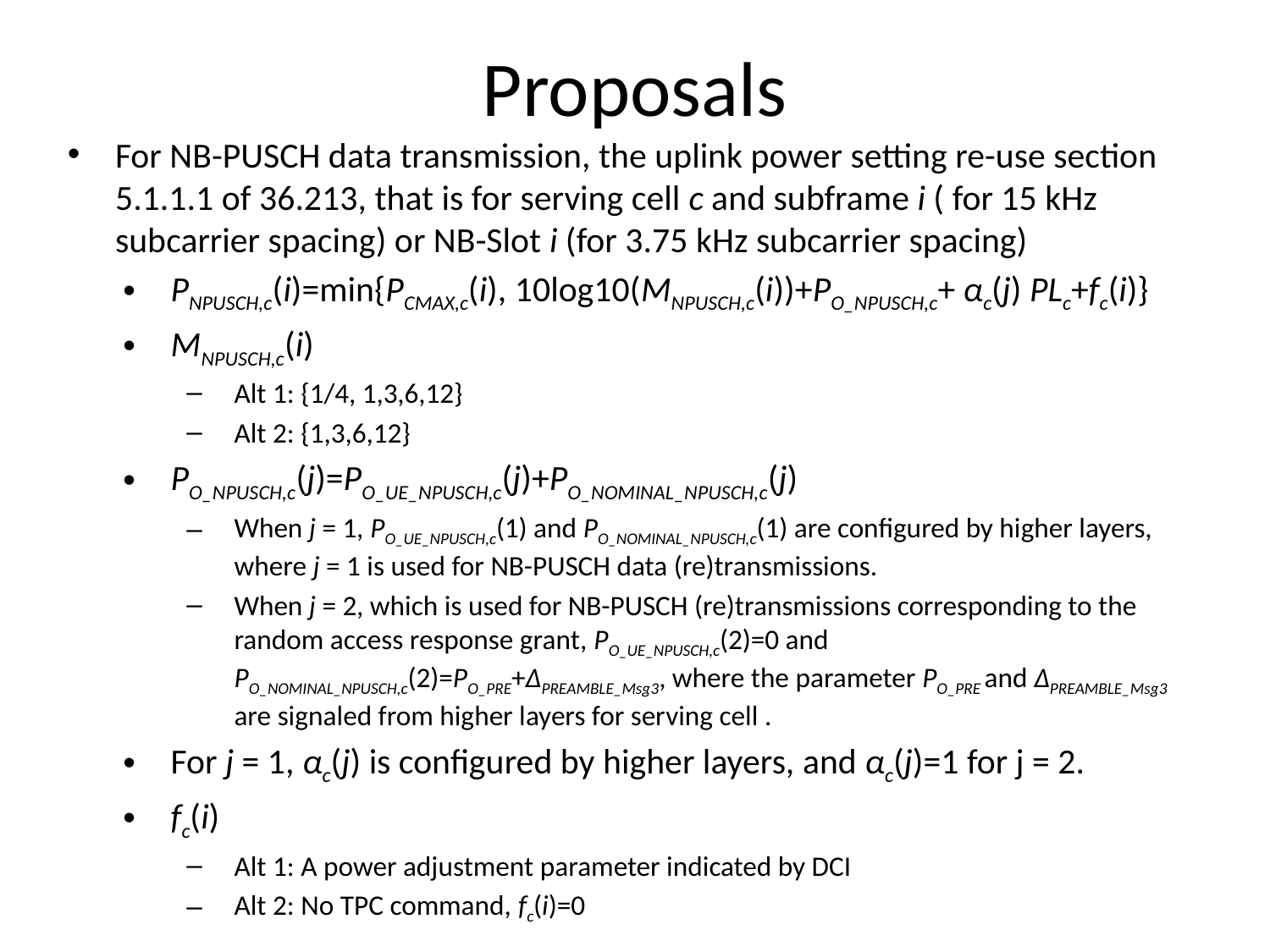

# Proposals
For NB-PUSCH data transmission, the uplink power setting re-use section 5.1.1.1 of 36.213, that is for serving cell c and subframe i ( for 15 kHz subcarrier spacing) or NB-Slot i (for 3.75 kHz subcarrier spacing)
PNPUSCH,c(i)=min{PCMAX,c(i), 10log10(MNPUSCH,c(i))+PO_NPUSCH,c+ αc(j) PLc+fc(i)}
MNPUSCH,c(i)
Alt 1: {1/4, 1,3,6,12}
Alt 2: {1,3,6,12}
PO_NPUSCH,c(j)=PO_UE_NPUSCH,c(j)+PO_NOMINAL_NPUSCH,c(j)
When j = 1, PO_UE_NPUSCH,c(1) and PO_NOMINAL_NPUSCH,c(1) are configured by higher layers, where j = 1 is used for NB-PUSCH data (re)transmissions.
When j = 2, which is used for NB-PUSCH (re)transmissions corresponding to the random access response grant, PO_UE_NPUSCH,c(2)=0 and PO_NOMINAL_NPUSCH,c(2)=PO_PRE+ΔPREAMBLE_Msg3, where the parameter PO_PRE and ΔPREAMBLE_Msg3 are signaled from higher layers for serving cell .
For j = 1, αc(j) is configured by higher layers, and αc(j)=1 for j = 2.
fc(i)
Alt 1: A power adjustment parameter indicated by DCI
Alt 2: No TPC command, fc(i)=0